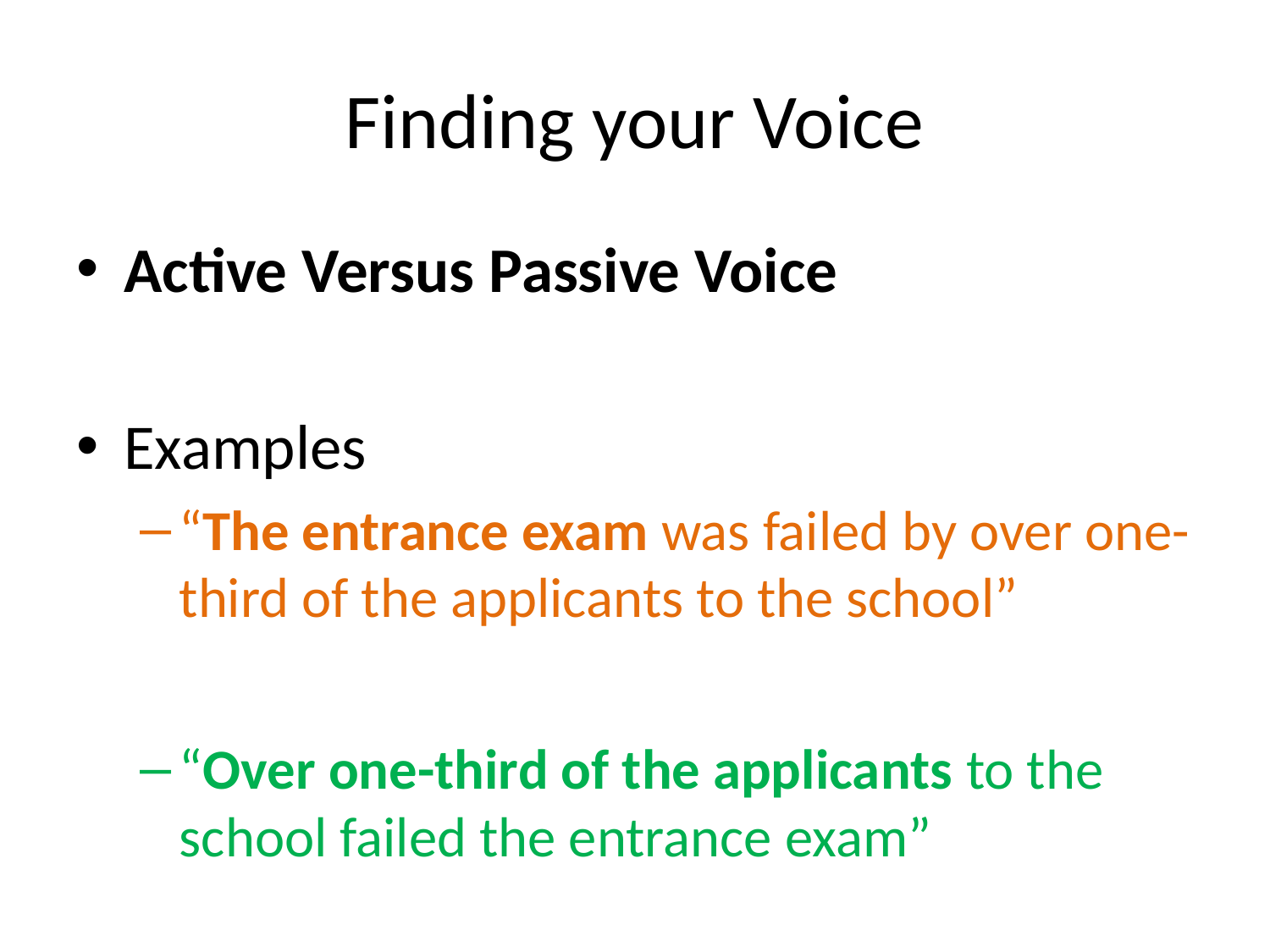

# Finding your Voice
Active Versus Passive Voice

Examples
“The entrance exam was failed by over one-third of the applicants to the school”

“Over one-third of the applicants to the school failed the entrance exam”